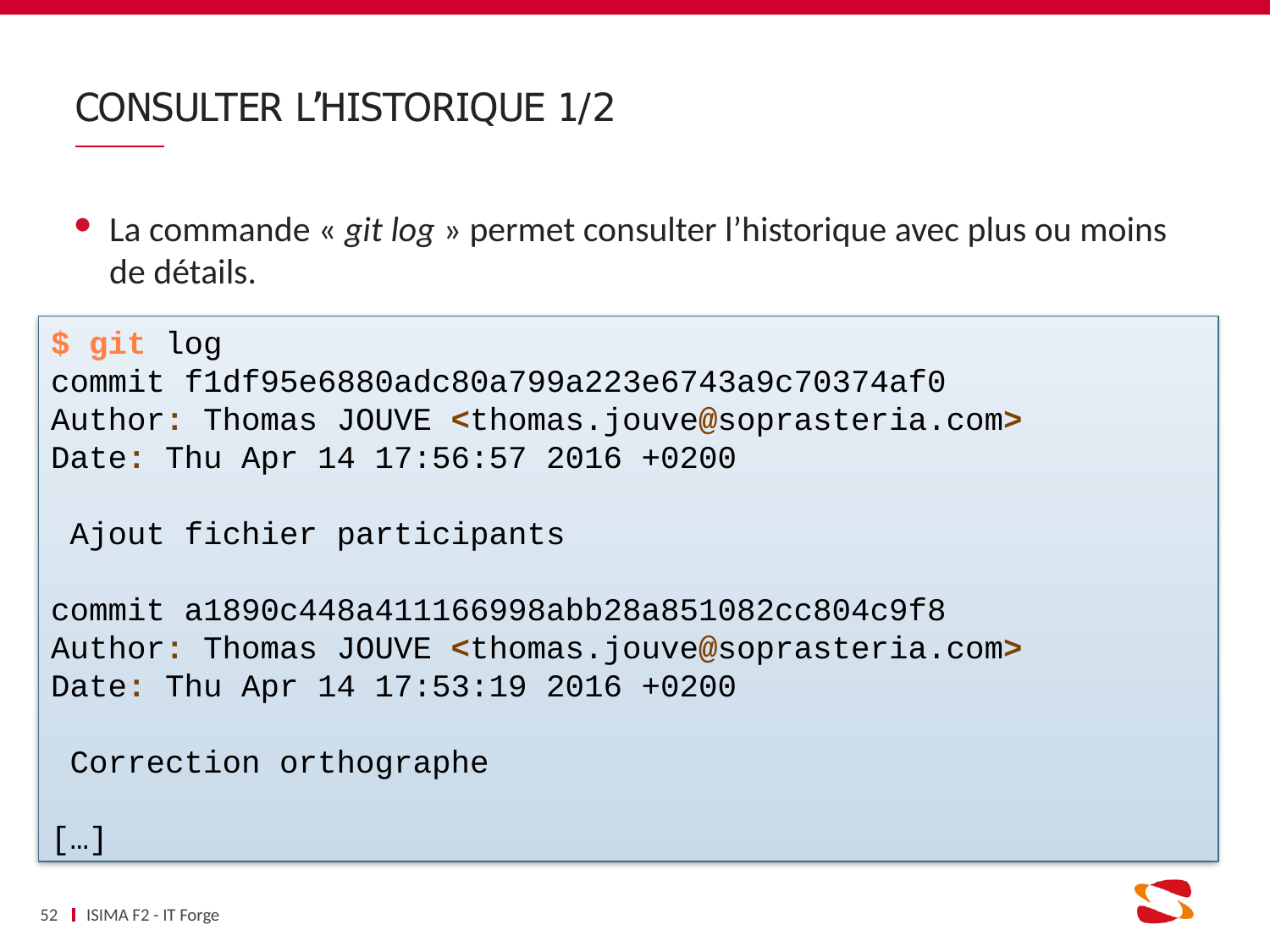

# Consulter l’historique 1/2
La commande « git log » permet consulter l’historique avec plus ou moins de détails.
$ git log
commit f1df95e6880adc80a799a223e6743a9c70374af0
Author: Thomas JOUVE <thomas.jouve@soprasteria.com>
Date: Thu Apr 14 17:56:57 2016 +0200

 Ajout fichier participants

commit a1890c448a411166998abb28a851082cc804c9f8
Author: Thomas JOUVE <thomas.jouve@soprasteria.com>
Date: Thu Apr 14 17:53:19 2016 +0200

 Correction orthographe

[…]
52
ISIMA F2 - IT Forge